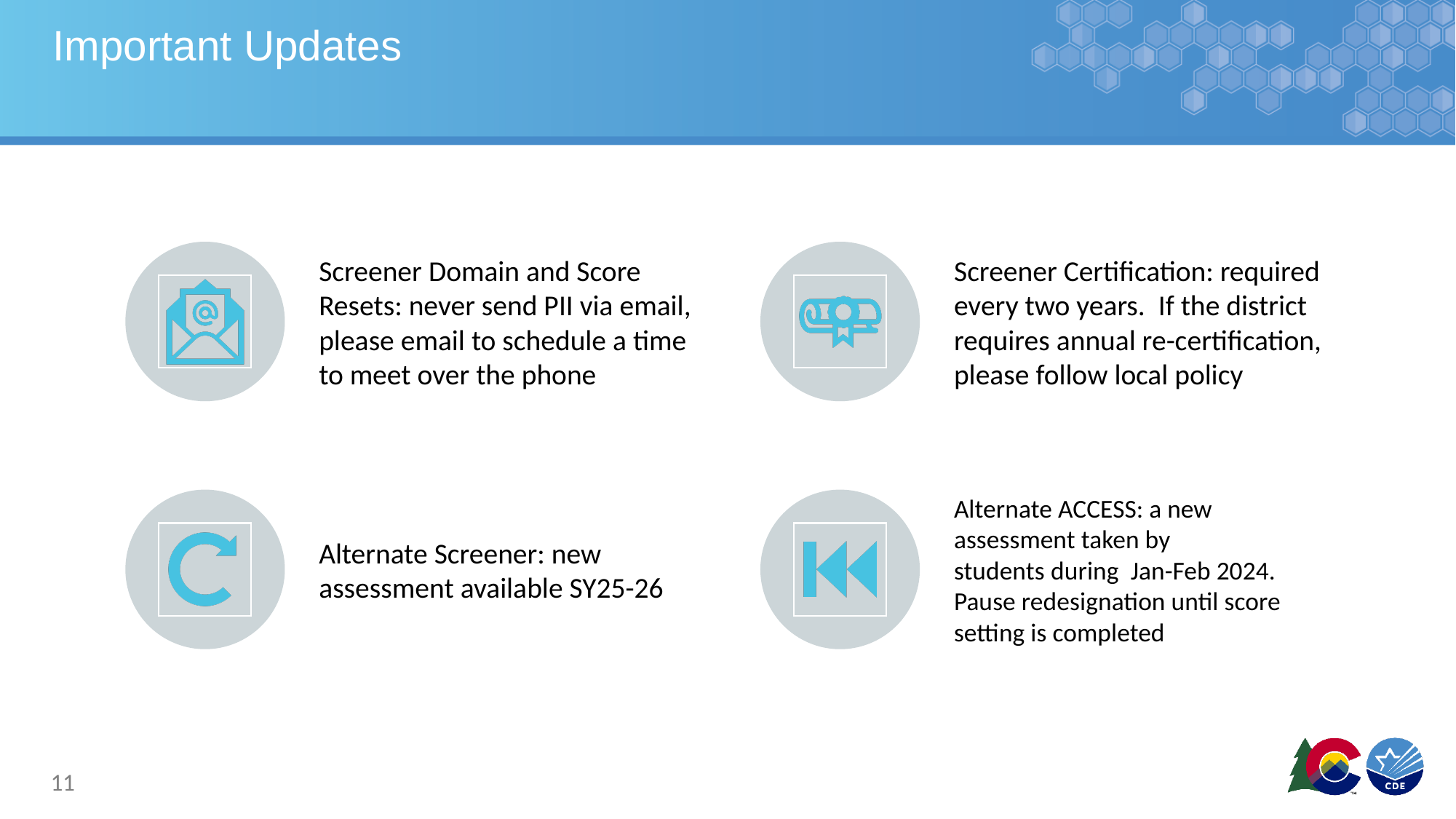

# Important Updates
Screener Domain and Score Resets: never send PII via email, please email to schedule a time to meet over the phone
Screener Certification: required every two years.  If the district requires annual re-certification, please follow local policy
Alternate Screener: new assessment available SY25-26
Alternate ACCESS: a new assessment taken by students during  Jan-Feb 2024. Pause redesignation until score setting is completed
11